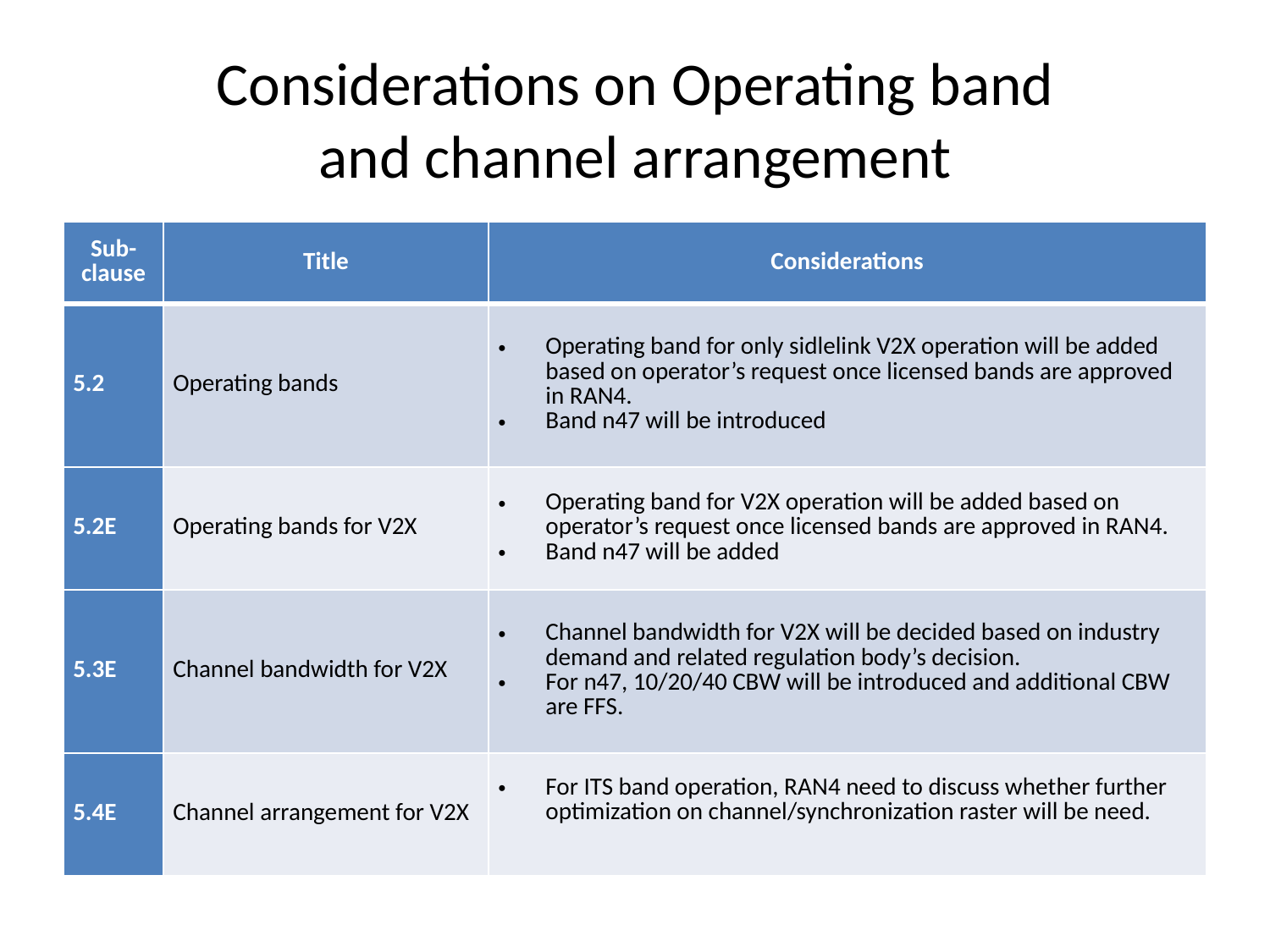

# Considerations on Operating band and channel arrangement
| Sub- clause | Title | Considerations |
| --- | --- | --- |
| 5.2 | Operating bands | Operating band for only sidlelink V2X operation will be added based on operator’s request once licensed bands are approved in RAN4. Band n47 will be introduced |
| 5.2E | Operating bands for V2X | Operating band for V2X operation will be added based on operator’s request once licensed bands are approved in RAN4. Band n47 will be added |
| 5.3E | Channel bandwidth for V2X | Channel bandwidth for V2X will be decided based on industry demand and related regulation body’s decision. For n47, 10/20/40 CBW will be introduced and additional CBW are FFS. |
| 5.4E | Channel arrangement for V2X | For ITS band operation, RAN4 need to discuss whether further optimization on channel/synchronization raster will be need. |
v